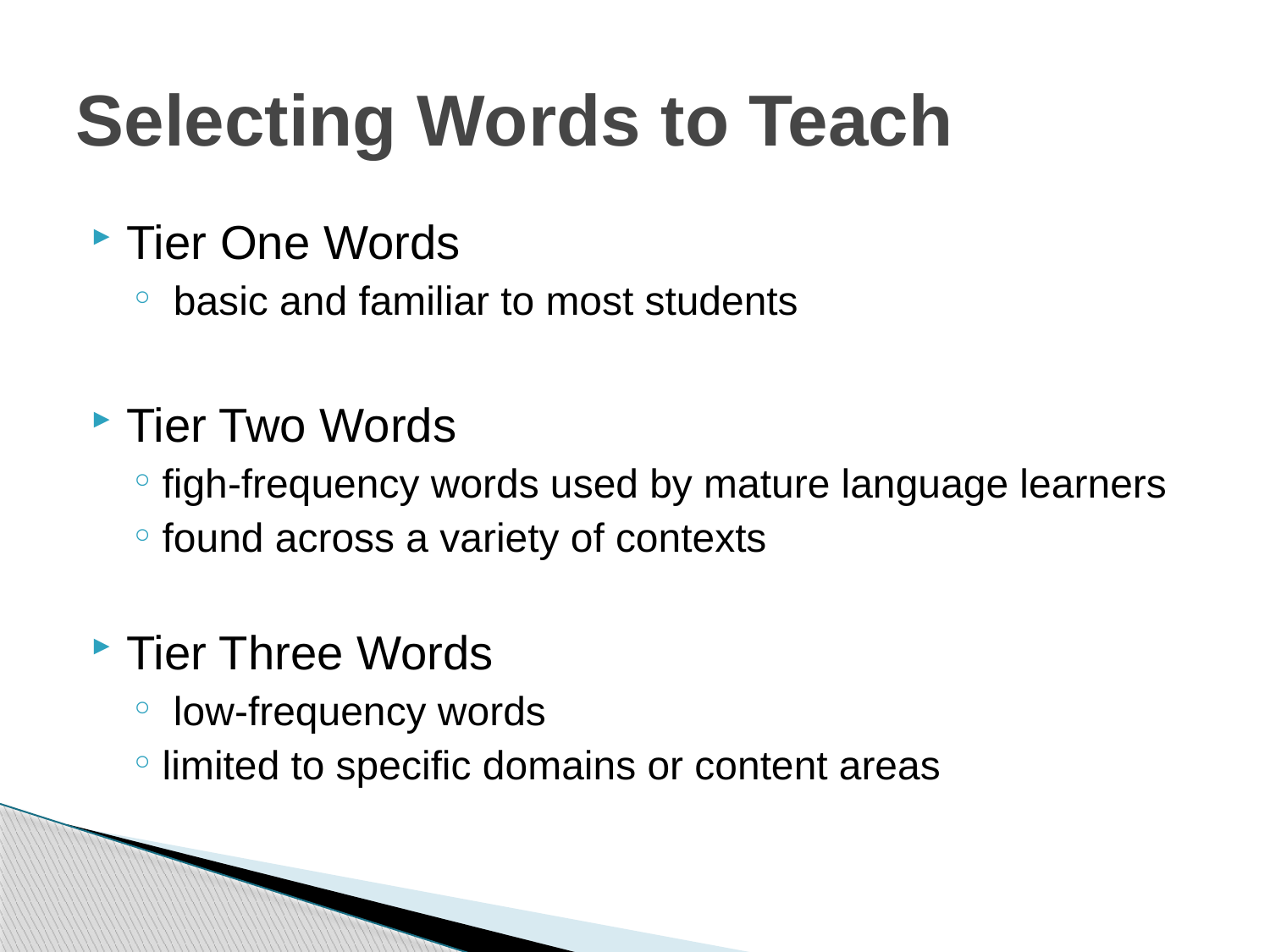

# Selecting Words to Teach
Tier One Words
 basic and familiar to most students

Tier Two Words
figh-frequency words used by mature language learners
found across a variety of contexts

Tier Three Words
 low-frequency words
limited to specific domains or content areas